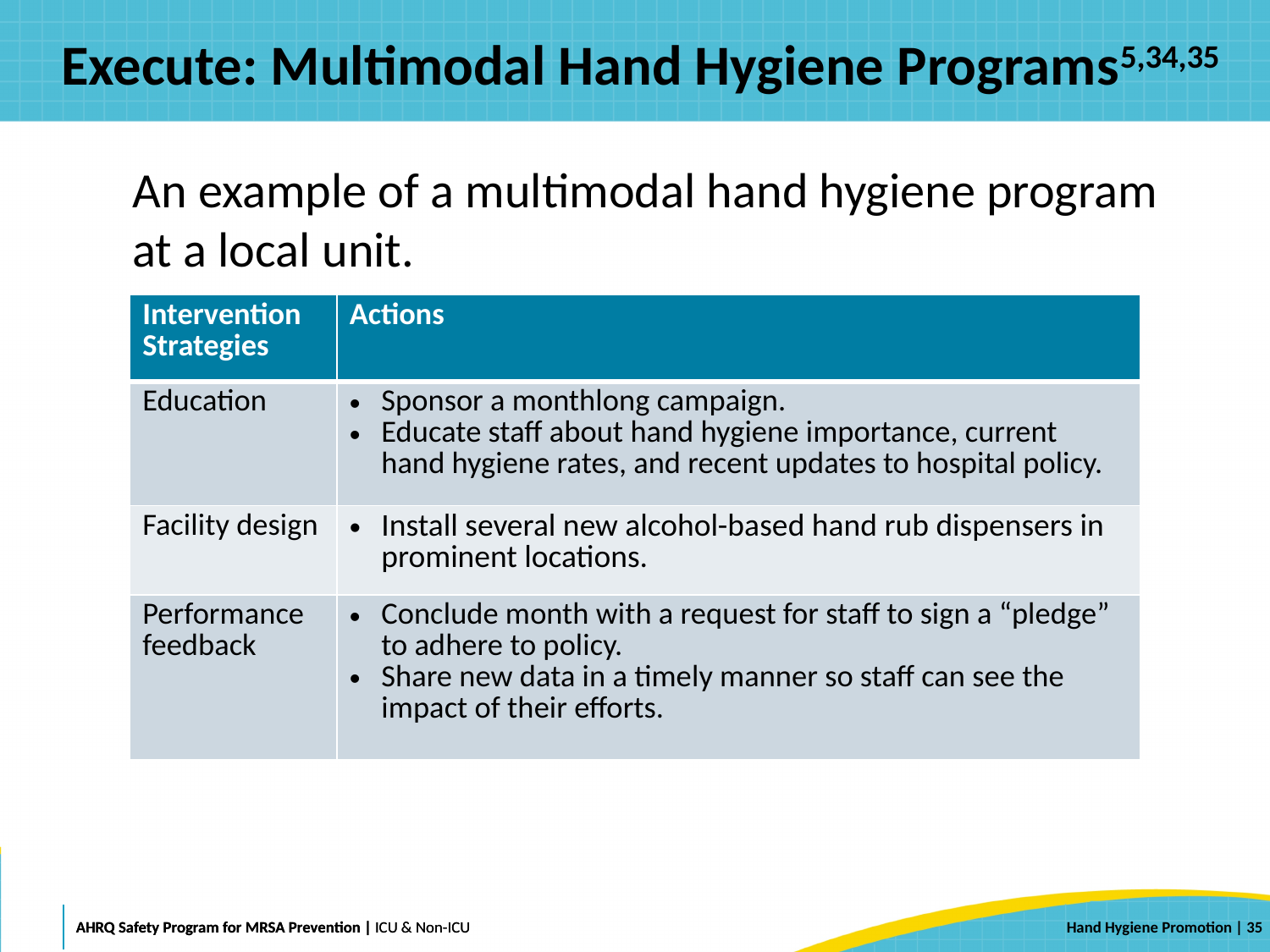

# Execute: Multimodal Hand Hygiene Programs5,34,35
An example of a multimodal hand hygiene program at a local unit.
| Intervention Strategies | Actions |
| --- | --- |
| Education | Sponsor a monthlong campaign. Educate staff about hand hygiene importance, current hand hygiene rates, and recent updates to hospital policy. |
| Facility design | Install several new alcohol-based hand rub dispensers in prominent locations. |
| Performance feedback | Conclude month with a request for staff to sign a “pledge” to adhere to policy. Share new data in a timely manner so staff can see the impact of their efforts. |
 | 35